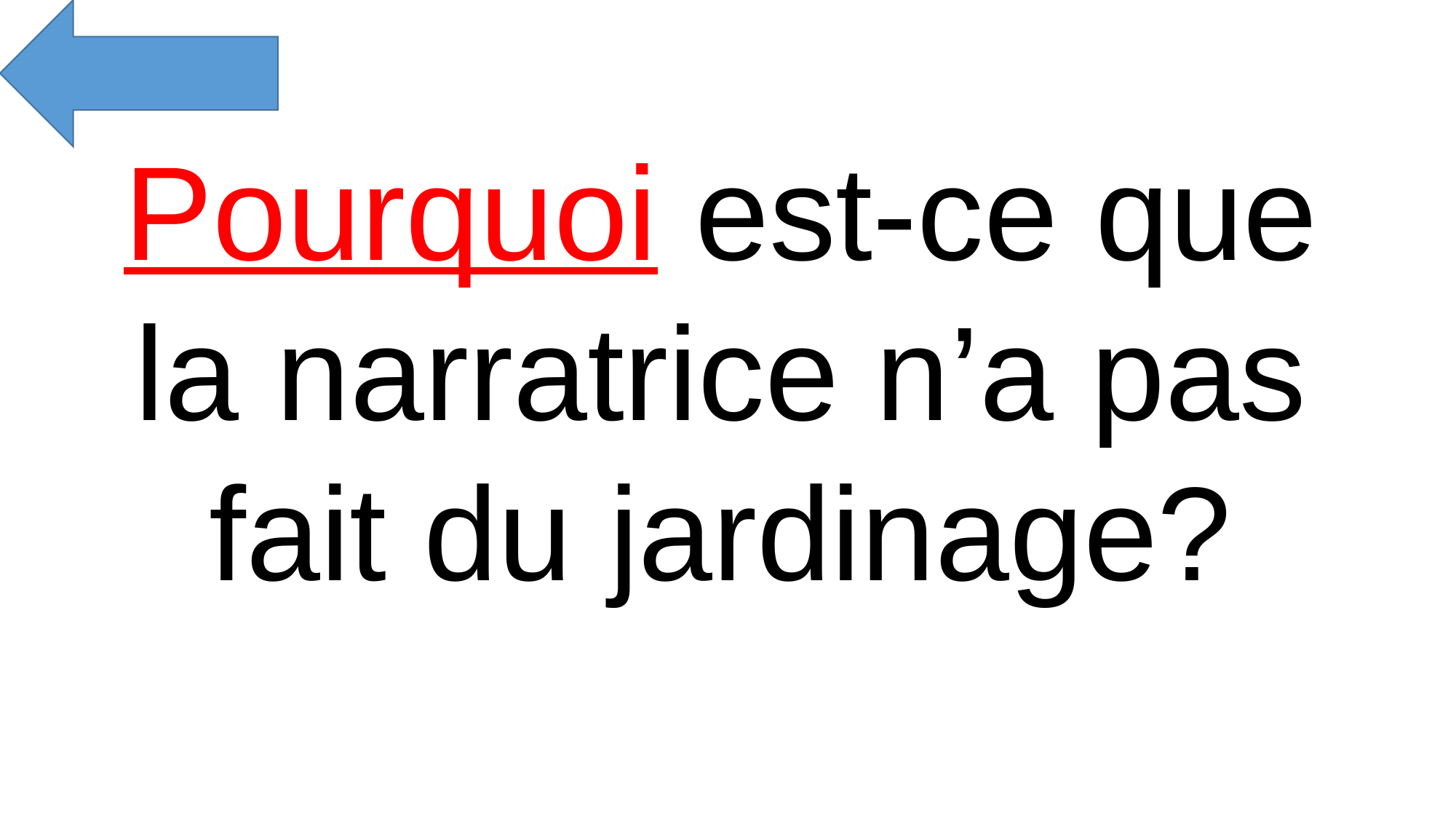

Pourquoi est-ce que la narratrice n’a pas fait du jardinage?